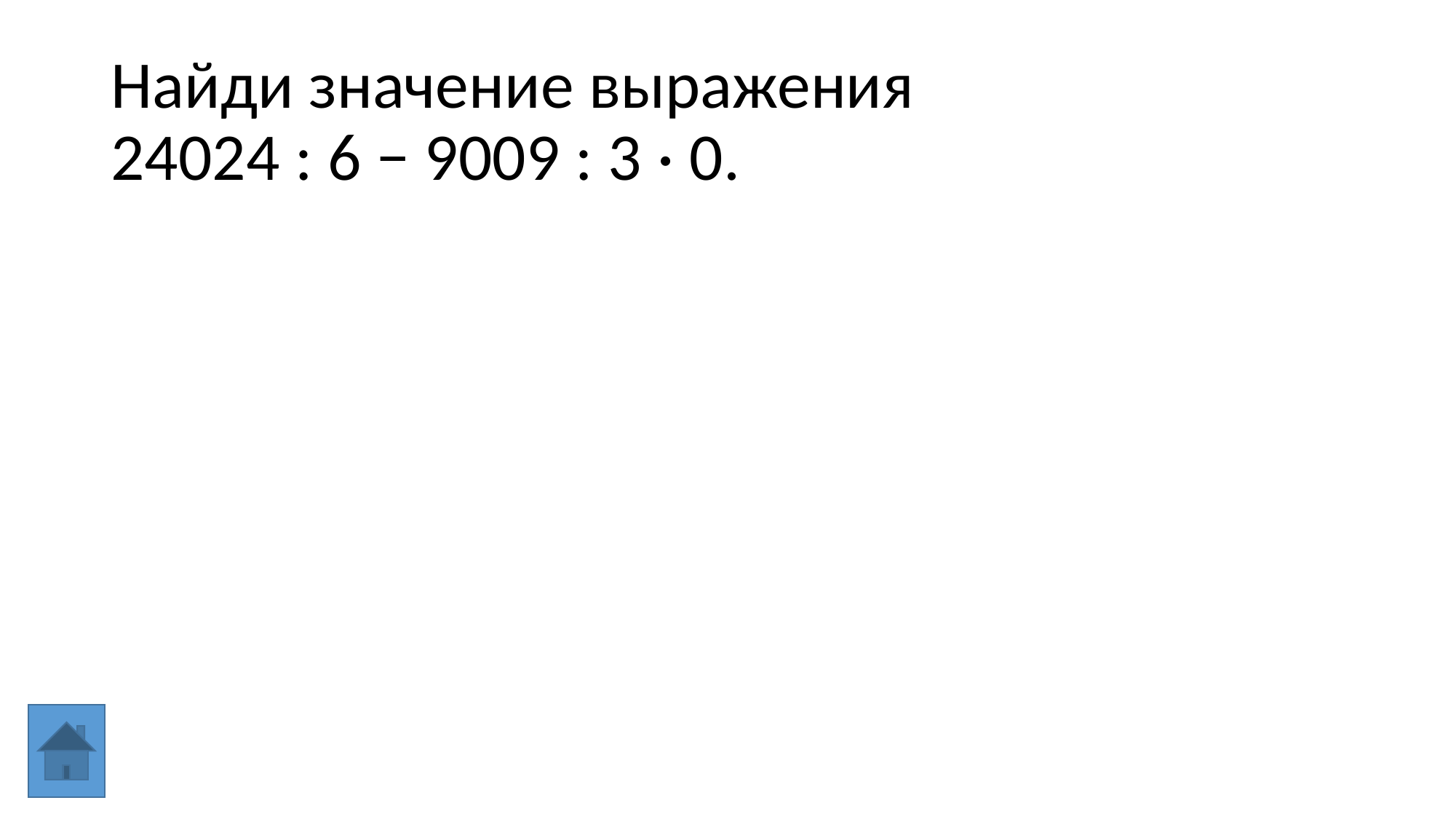

# Найди значение выражения 24024 : 6 − 9009 : 3 · 0.